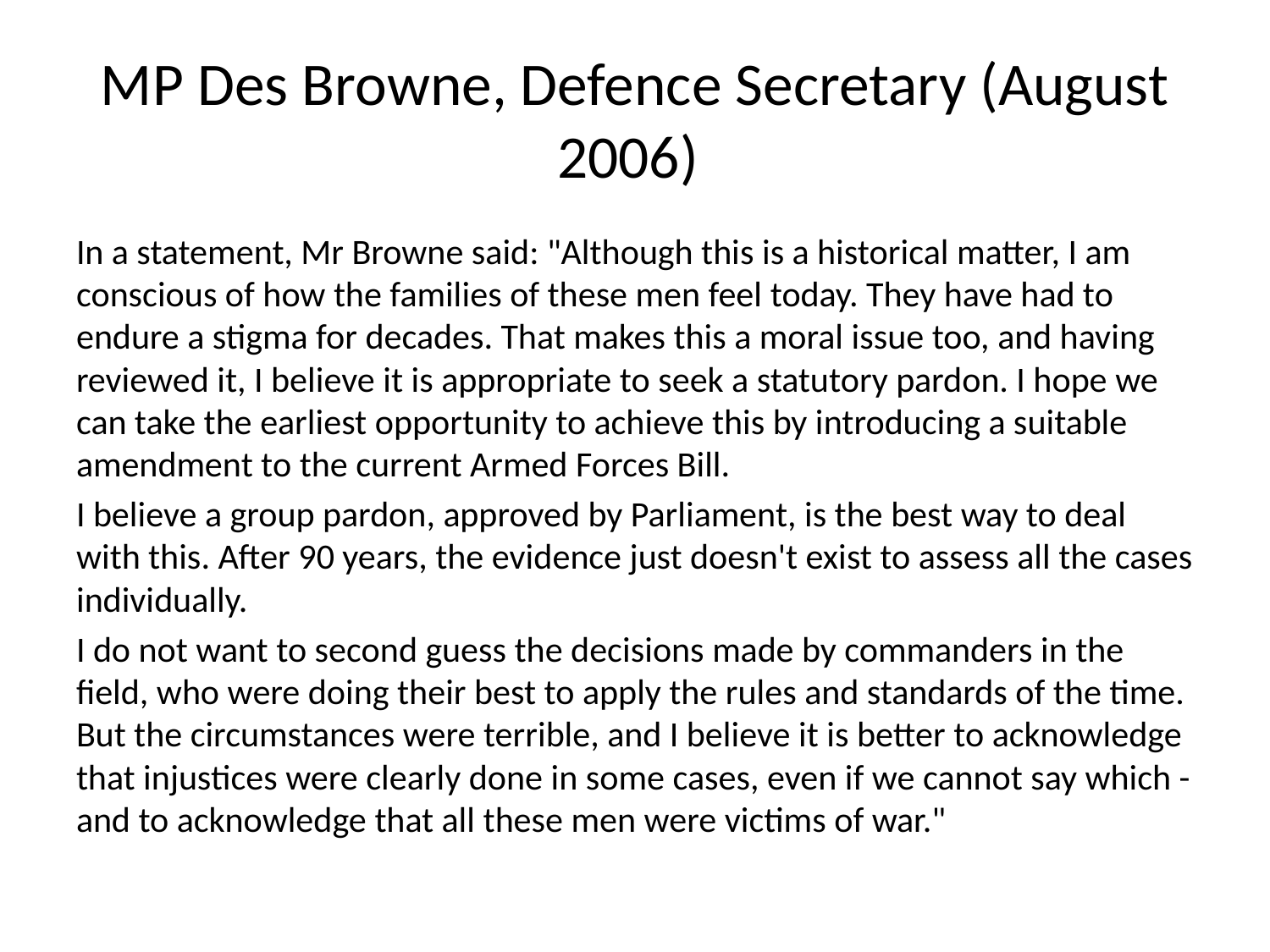

# MP Des Browne, Defence Secretary (August 2006)
In a statement, Mr Browne said: "Although this is a historical matter, I am conscious of how the families of these men feel today. They have had to endure a stigma for decades. That makes this a moral issue too, and having reviewed it, I believe it is appropriate to seek a statutory pardon. I hope we can take the earliest opportunity to achieve this by introducing a suitable amendment to the current Armed Forces Bill.
I believe a group pardon, approved by Parliament, is the best way to deal with this. After 90 years, the evidence just doesn't exist to assess all the cases individually.
I do not want to second guess the decisions made by commanders in the field, who were doing their best to apply the rules and standards of the time. But the circumstances were terrible, and I believe it is better to acknowledge that injustices were clearly done in some cases, even if we cannot say which - and to acknowledge that all these men were victims of war."